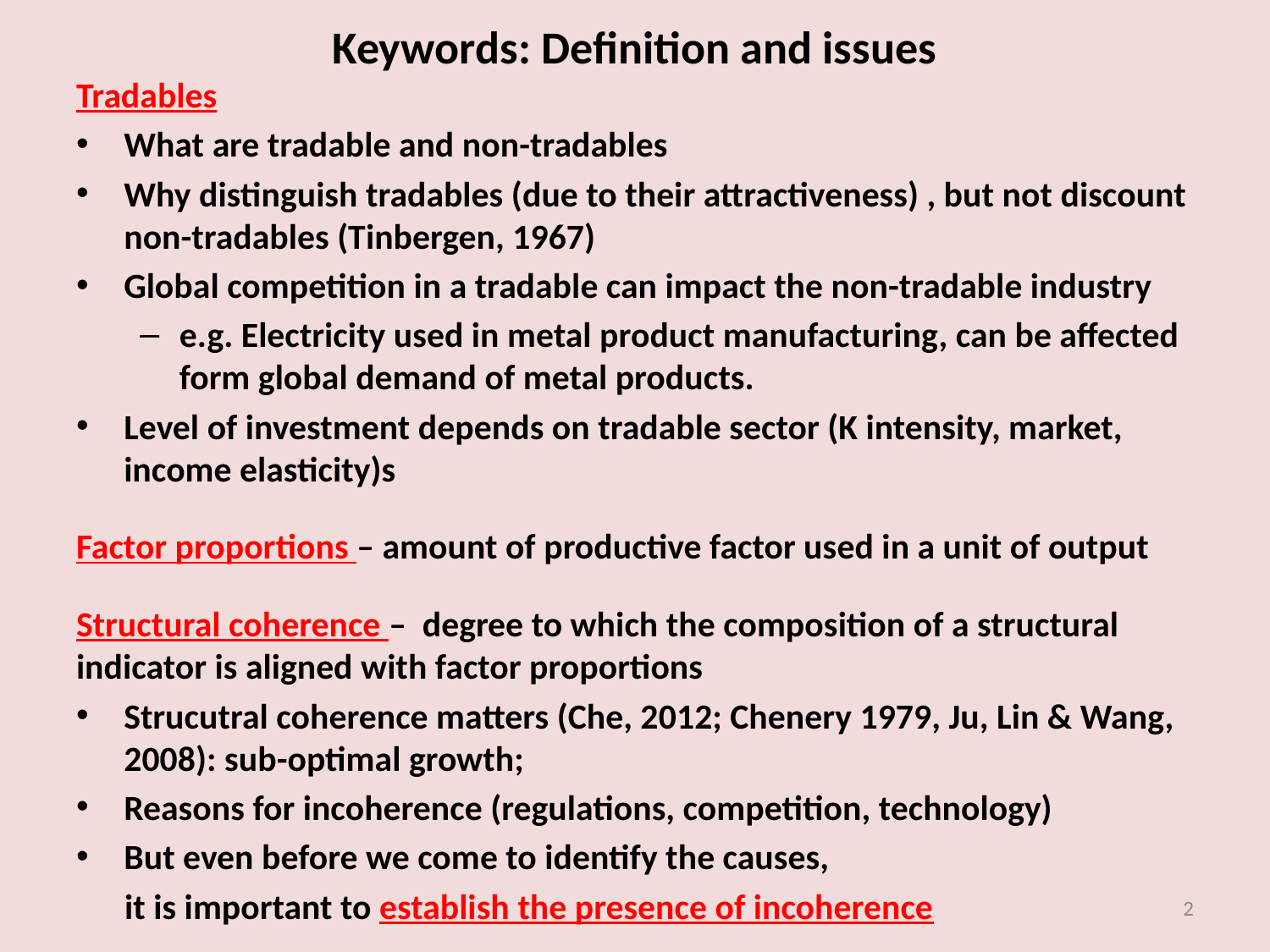

# Keywords: Definition and issues
Tradables
What are tradable and non-tradables
Why distinguish tradables (due to their attractiveness) , but not discount non-tradables (Tinbergen, 1967)
Global competition in a tradable can impact the non-tradable industry
e.g. Electricity used in metal product manufacturing, can be affected form global demand of metal products.
Level of investment depends on tradable sector (K intensity, market, income elasticity)s
Factor proportions – amount of productive factor used in a unit of output
Structural coherence –  degree to which the composition of a structural indicator is aligned with factor proportions
Strucutral coherence matters (Che, 2012; Chenery 1979, Ju, Lin & Wang, 2008): sub-optimal growth;
Reasons for incoherence (regulations, competition, technology)
But even before we come to identify the causes,
      it is important to establish the presence of incoherence

2